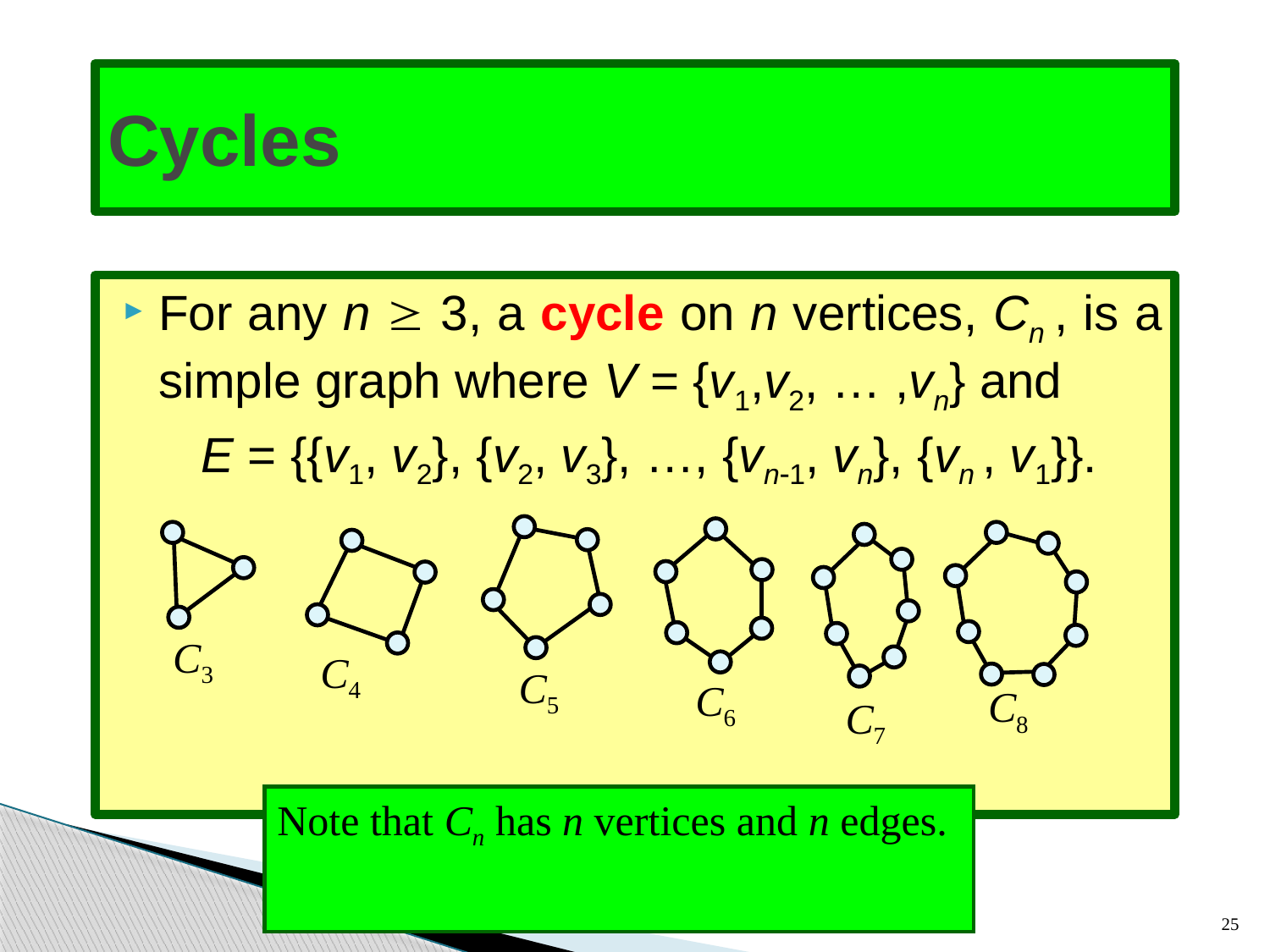

# Cycles
For any n ≥ 3, a cycle on n vertices, Cn , is a simple graph where V = {v1,v2, … ,vn} and
 E = {{v1, v2}, {v2, v3}, …, {vn−1, vn}, {vn , v1}}.

C3

C4

C5

C6

C8
C7

Note that Cn has n vertices and n edges.

25